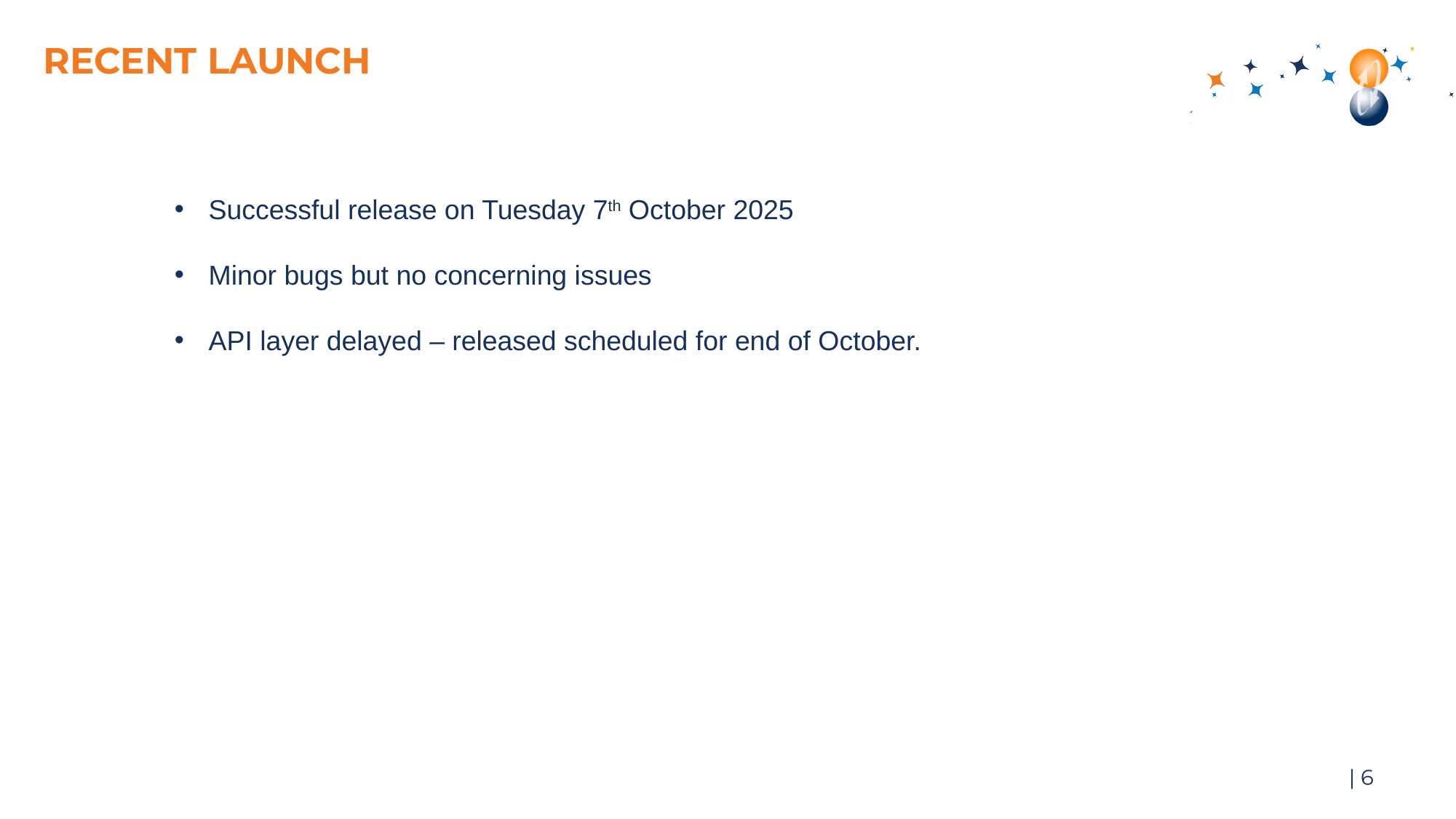

# RECENT LAUNCH
Successful release on Tuesday 7th October 2025
Minor bugs but no concerning issues
API layer delayed – released scheduled for end of October.